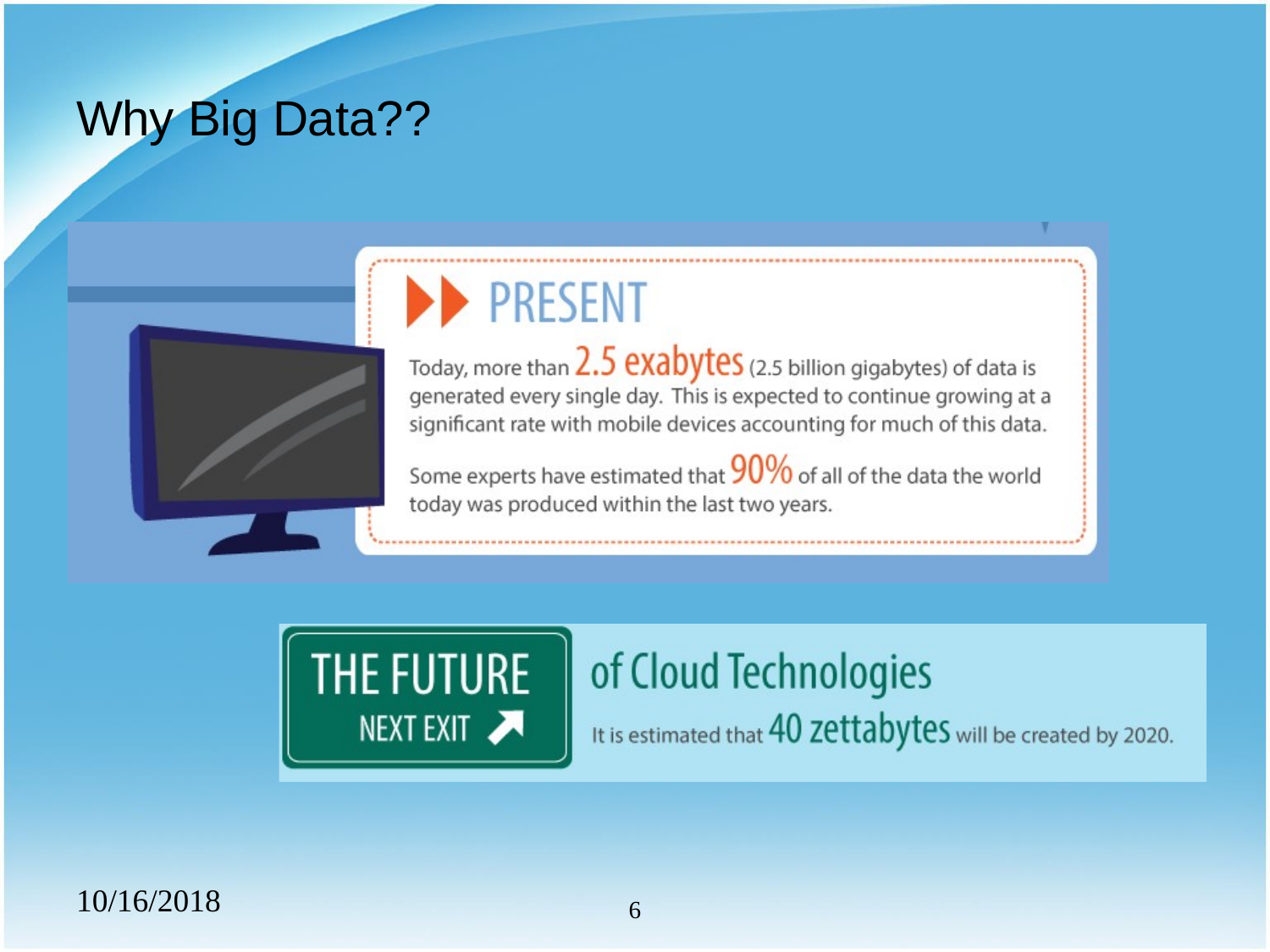

# Why Big Data??

MapReduce is a programming model for data processing
The power of MapReduce lies in its ability to scale to 100

10/16/2018
6